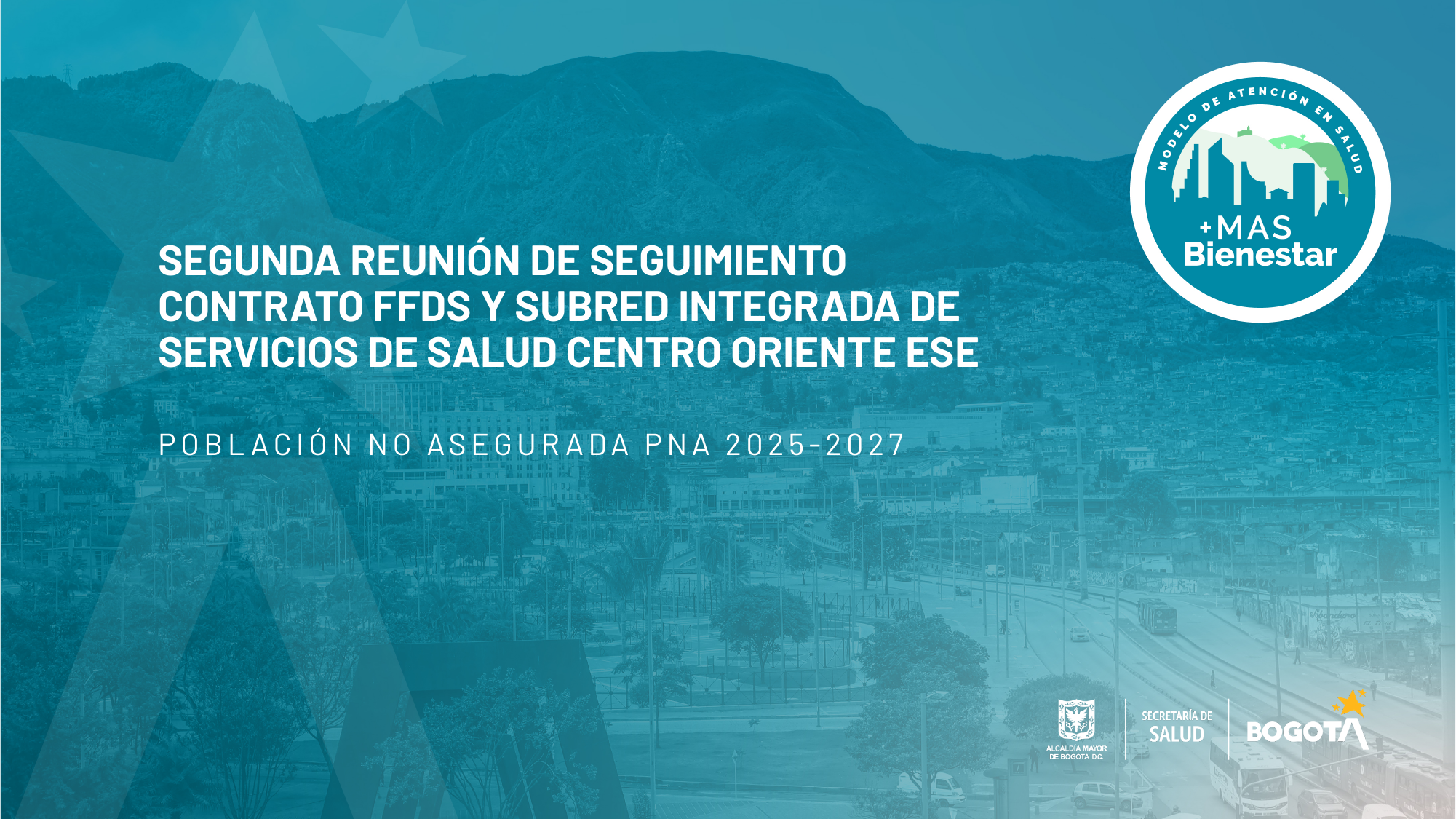

# SEGUNDA REUNIÓN DE SEGUIMIENTO CONTRATO FFDS Y SUBRED INTEGRADA DE SERVICIOS DE SALUD CENTRO ORIENTE ESE
POBLACIÓN NO ASEGURADA PNA 2025-2027